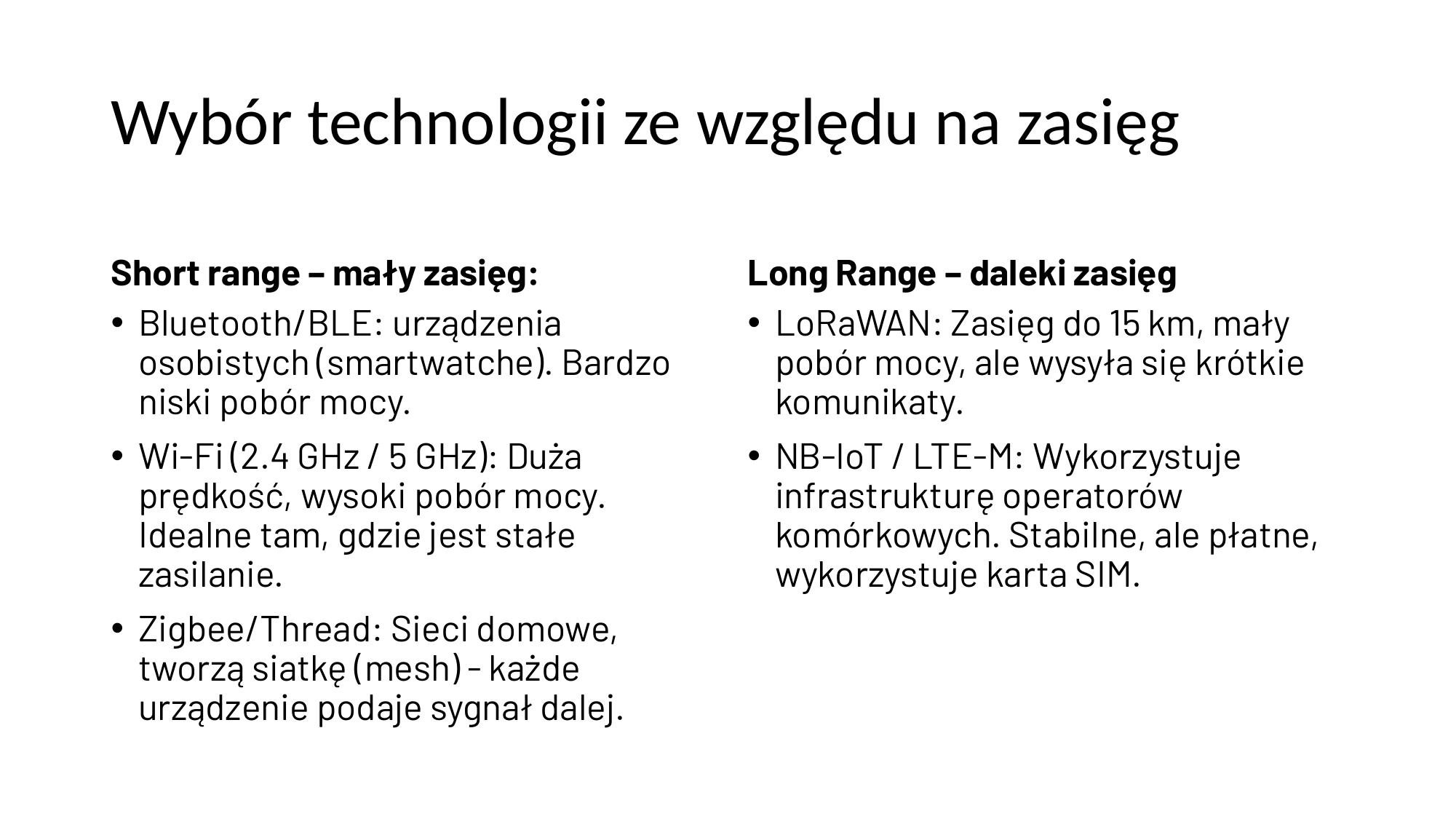

# Wybór technologii ze względu na zasięg
Short range – mały zasięg:
Long Range – daleki zasięg
Bluetooth/BLE: urządzenia osobistych (smartwatche). Bardzo niski pobór mocy.
Wi-Fi (2.4 GHz / 5 GHz): Duża prędkość, wysoki pobór mocy. Idealne tam, gdzie jest stałe zasilanie.
Zigbee/Thread: Sieci domowe, tworzą siatkę (mesh) - każde urządzenie podaje sygnał dalej.
LoRaWAN: Zasięg do 15 km, mały pobór mocy, ale wysyła się krótkie komunikaty.
NB-IoT / LTE-M: Wykorzystuje infrastrukturę operatorów komórkowych. Stabilne, ale płatne, wykorzystuje karta SIM.